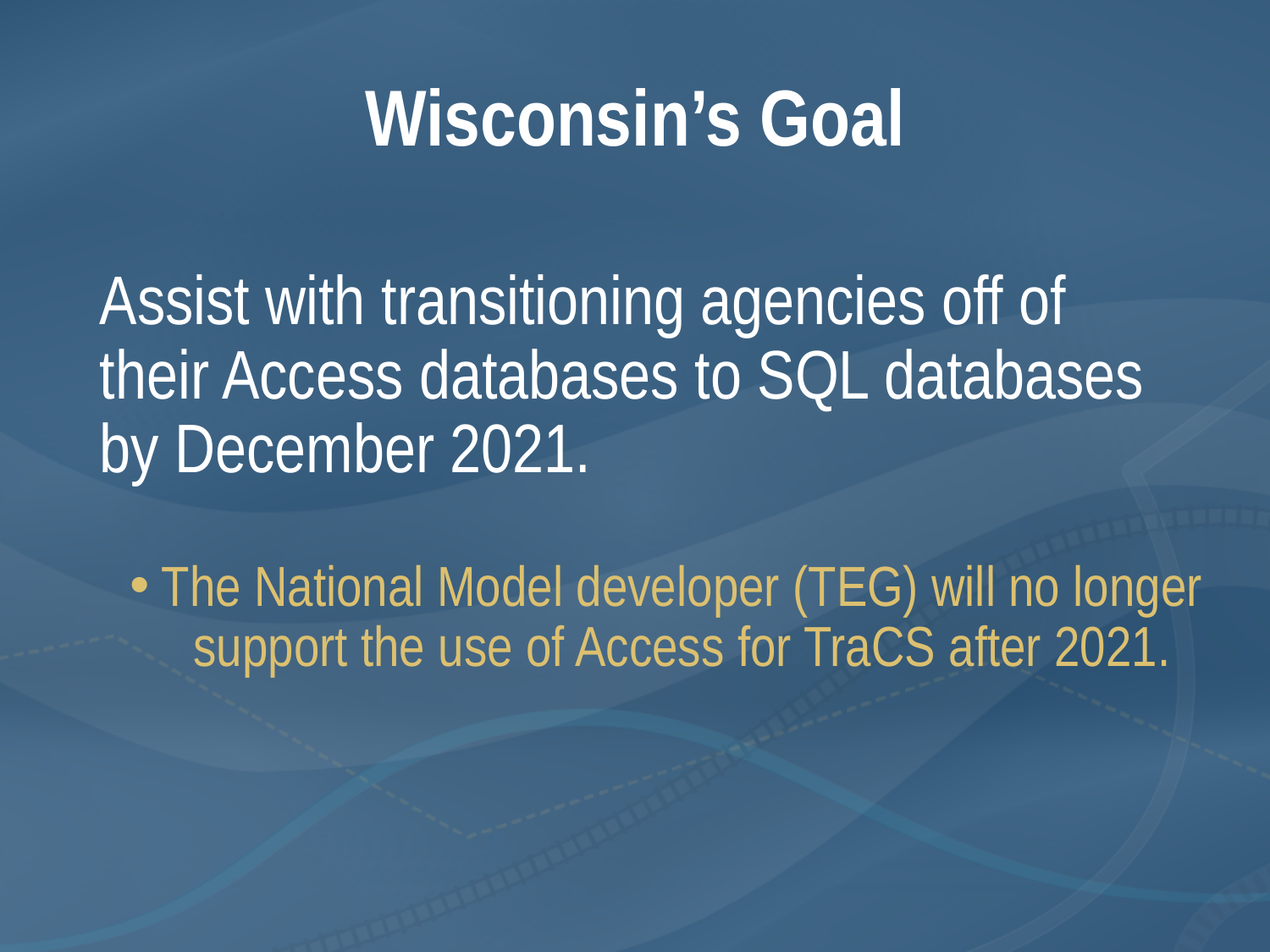

# Wisconsin’s Goal
Assist with transitioning agencies off of their Access databases to SQL databases by December 2021.

The National Model developer (TEG) will no longer support the use of Access for TraCS after 2021.